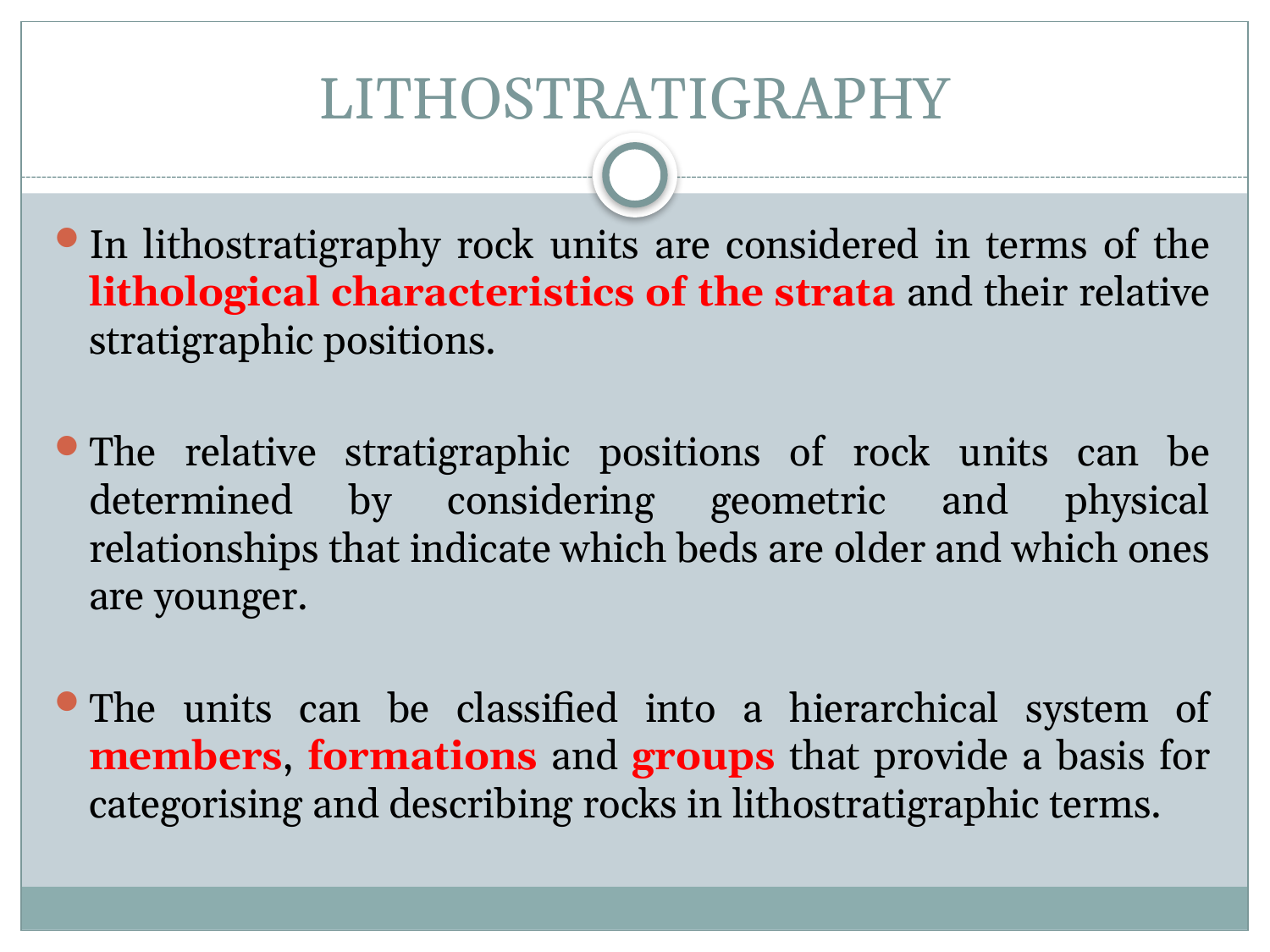

# LITHOSTRATIGRAPHY
In lithostratigraphy rock units are considered in terms of the lithological characteristics of the strata and their relative stratigraphic positions.

The relative stratigraphic positions of rock units can be determined by considering geometric and physical relationships that indicate which beds are older and which ones are younger.

The units can be classified into a hierarchical system of members, formations and groups that provide a basis for categorising and describing rocks in lithostratigraphic terms.